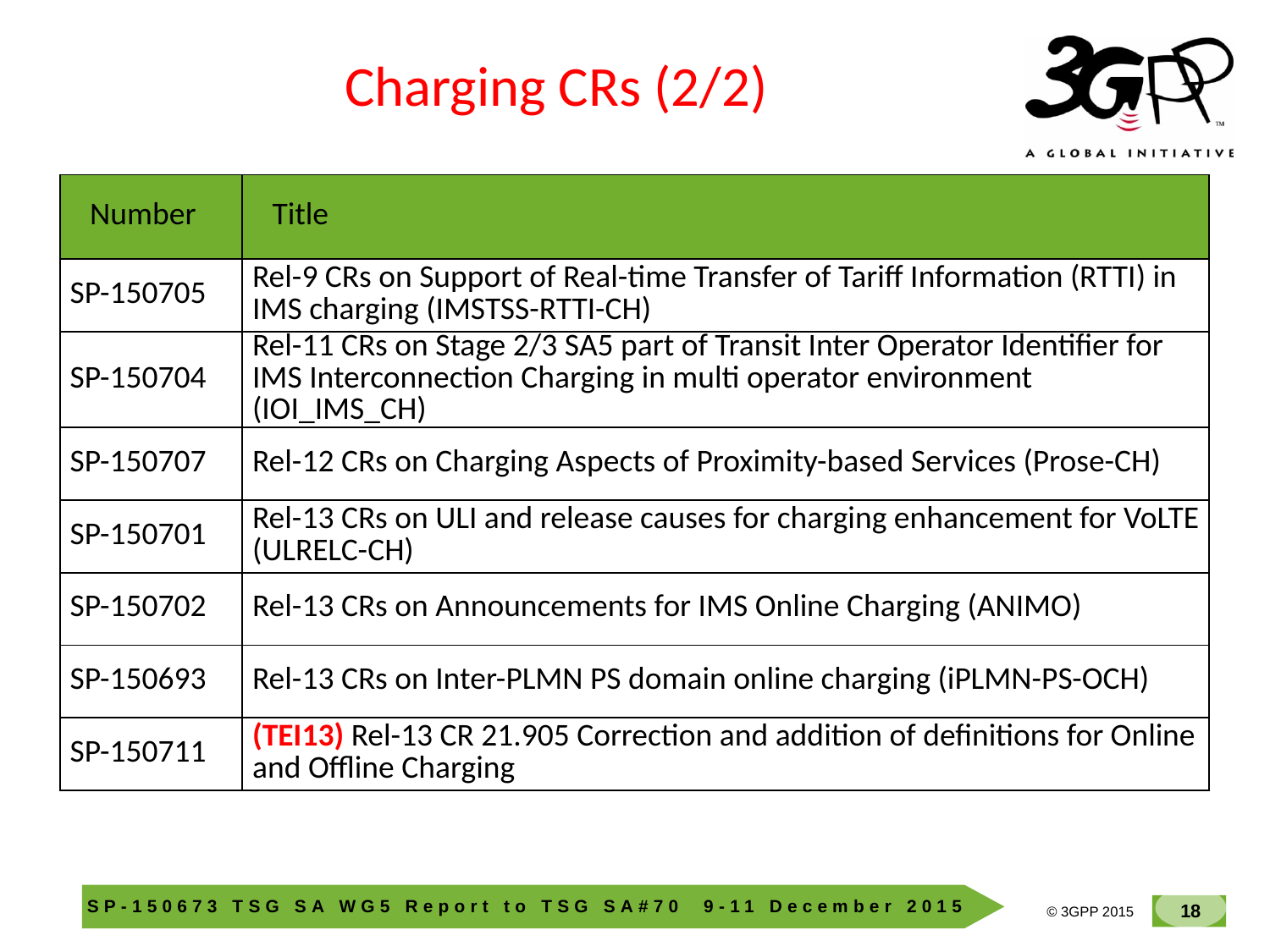

Charging CRs (2/2)
| Number | Title |
| --- | --- |
| SP-150705 | Rel-9 CRs on Support of Real-time Transfer of Tariff Information (RTTI) in IMS charging (IMSTSS-RTTI-CH) |
| SP-150704 | Rel-11 CRs on Stage 2/3 SA5 part of Transit Inter Operator Identifier for IMS Interconnection Charging in multi operator environment (IOI\_IMS\_CH) |
| SP-150707 | Rel-12 CRs on Charging Aspects of Proximity-based Services (Prose-CH) |
| SP-150701 | Rel-13 CRs on ULI and release causes for charging enhancement for VoLTE (ULRELC-CH) |
| SP-150702 | Rel-13 CRs on Announcements for IMS Online Charging (ANIMO) |
| SP-150693 | Rel-13 CRs on Inter-PLMN PS domain online charging (iPLMN-PS-OCH) |
| SP-150711 | (TEI13) Rel-13 CR 21.905 Correction and addition of definitions for Online and Offline Charging |